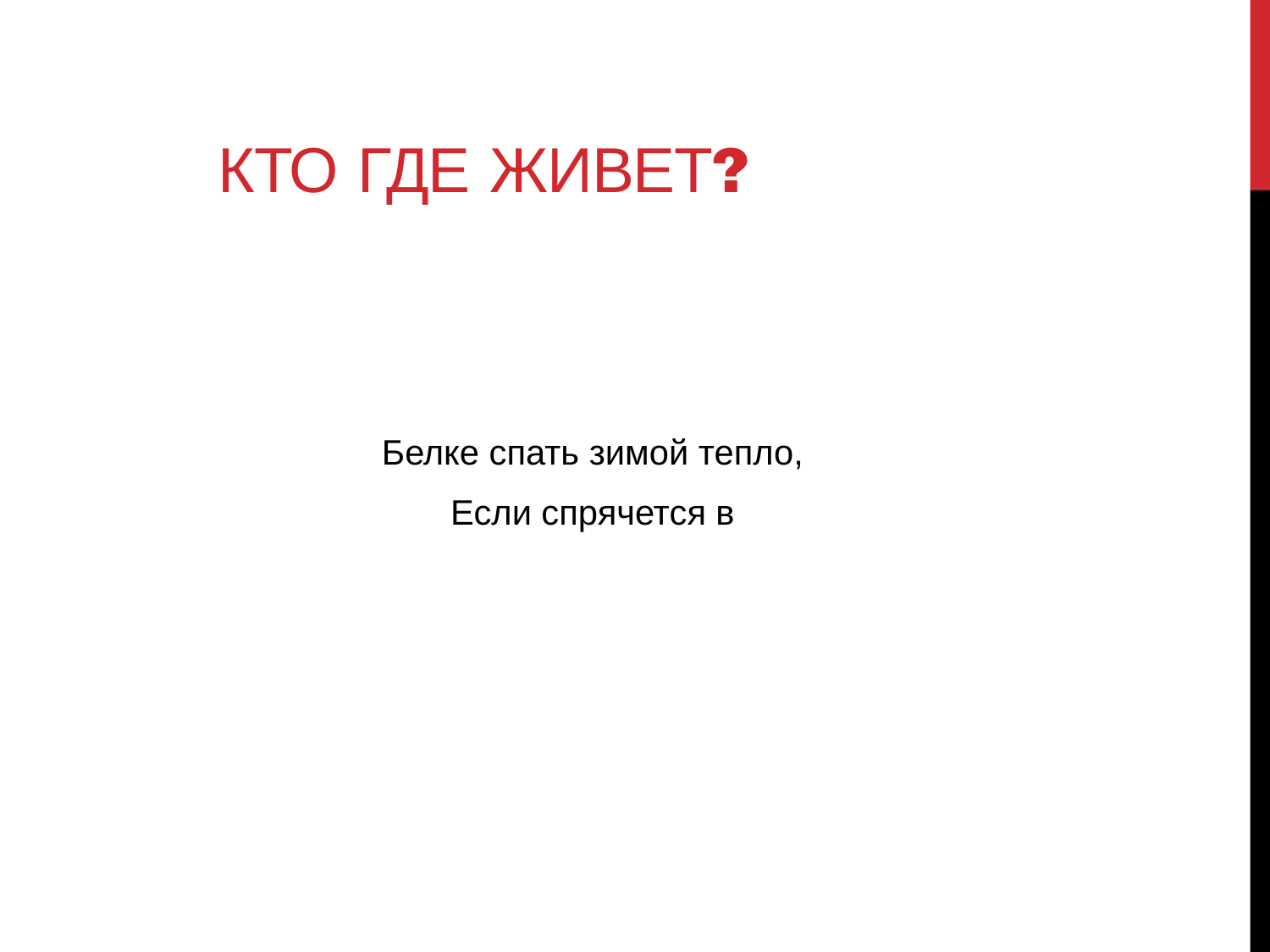

# Кто где живет?

Белке спать зимой тепло,
Если спрячется в